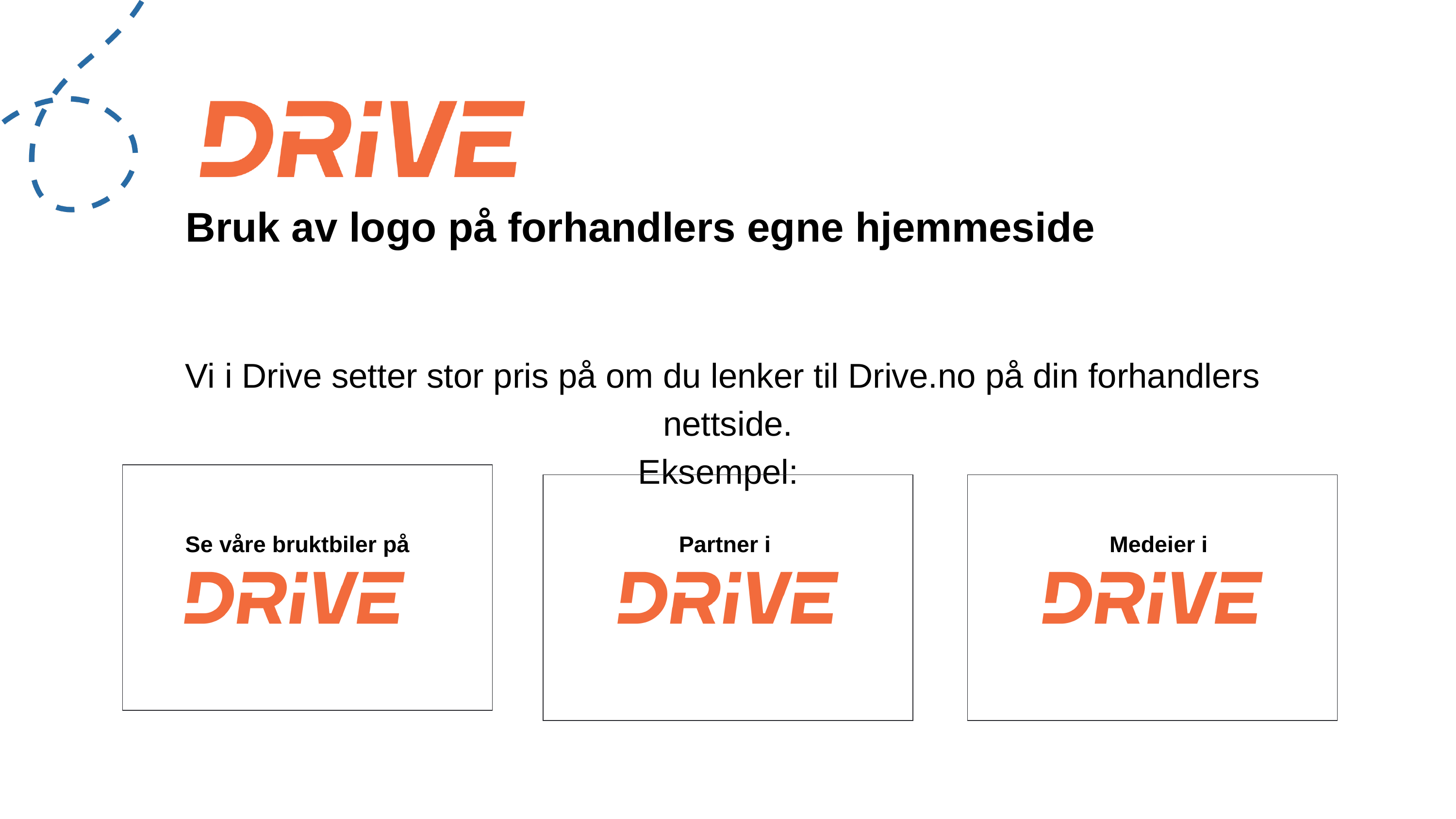

Bruk av logo på forhandlers egne hjemmeside
Vi i Drive setter stor pris på om du lenker til Drive.no på din forhandlers  nettside.
Eksempel:

Se våre bruktbiler på

Partner i

Medeier i